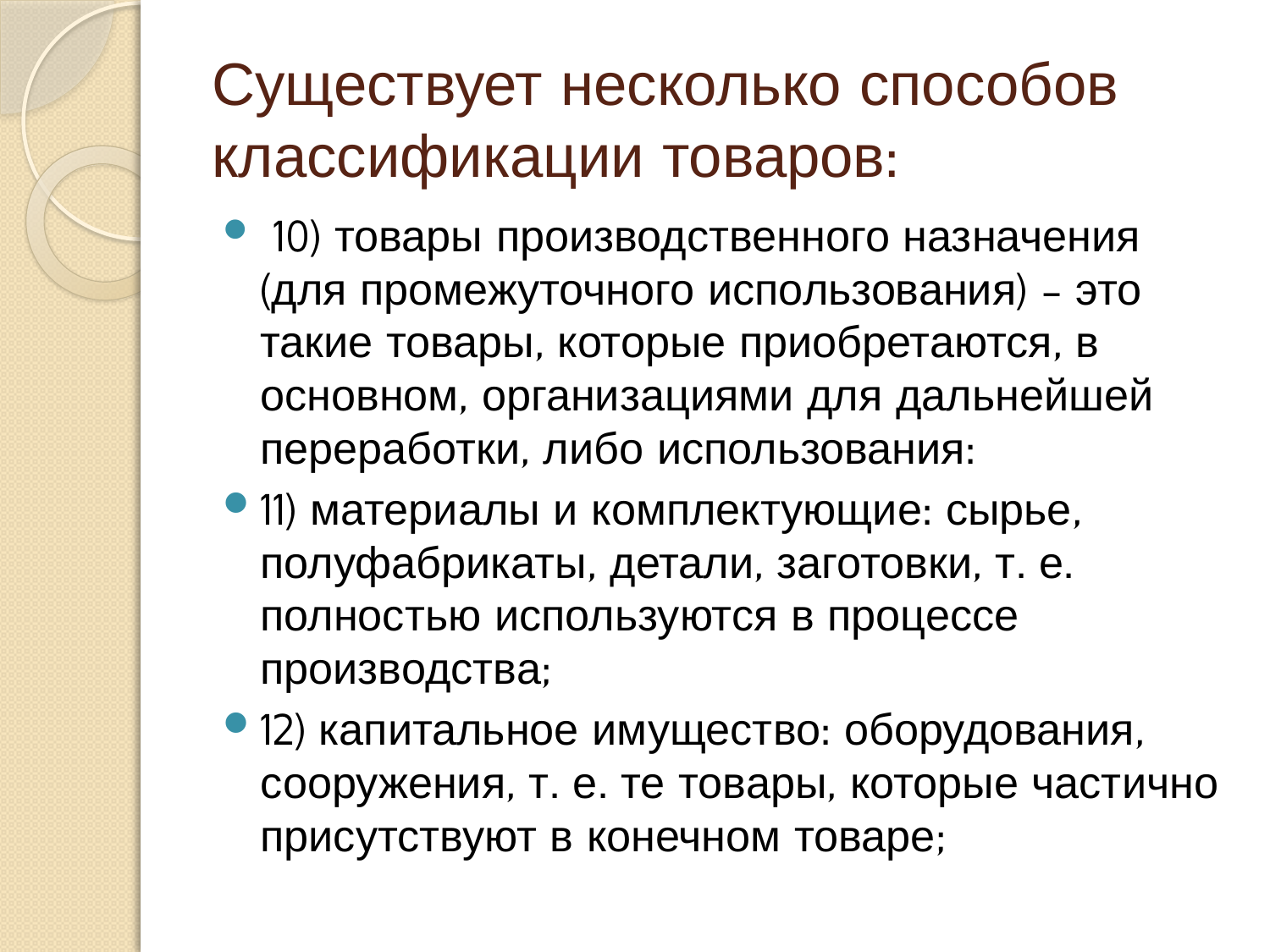

# Существует несколько способов классификации товаров:
 10) товары производственного назначения (для промежуточного использования) – это такие товары, которые приобретаются, в основном, организациями для дальнейшей переработки, либо использования:
11) материалы и комплектующие: сырье, полуфабрикаты, детали, заготовки, т. е. полностью используются в процессе производства;
12) капитальное имущество: оборудования, сооружения, т. е. те товары, которые частично присутствуют в конечном товаре;